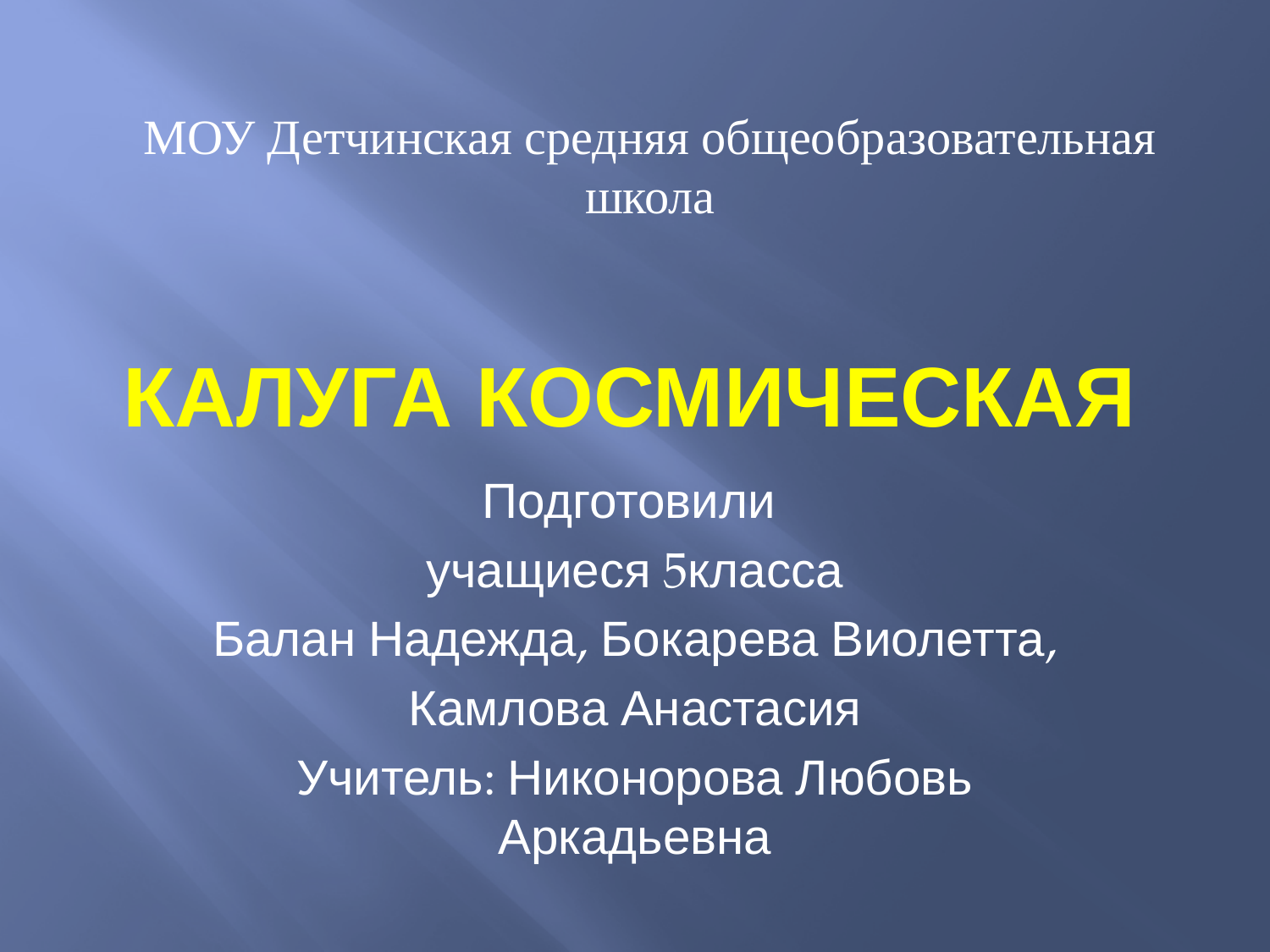

МОУ Детчинская средняя общеобразовательная школа
# Калуга космическая
Подготовили
учащиеся 5класса
Балан Надежда, Бокарева Виолетта,
Камлова Анастасия
Учитель: Никонорова Любовь Аркадьевна